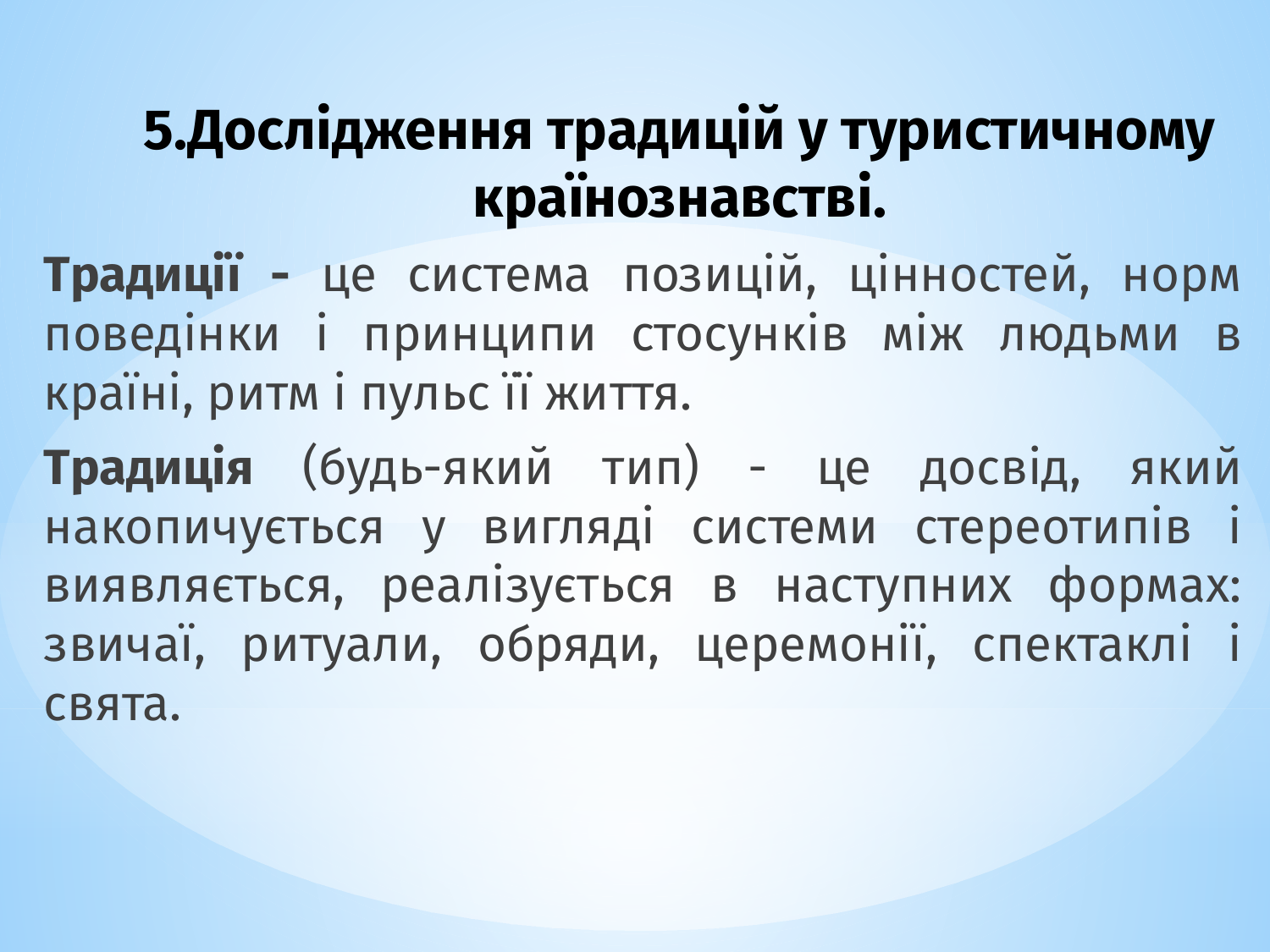

# 5.Дослідження традицій у туристичному країнознавстві.
Традиції - це система позицій, цінностей, норм поведінки і принципи стосунків між людьми в країні, ритм і пульс її життя.
Традиція (будь-який тип) - це досвід, який накопичується у вигляді системи стереотипів і виявляється, реалізується в наступних формах: звичаї, ритуали, обряди, церемонії, спектаклі і свята.